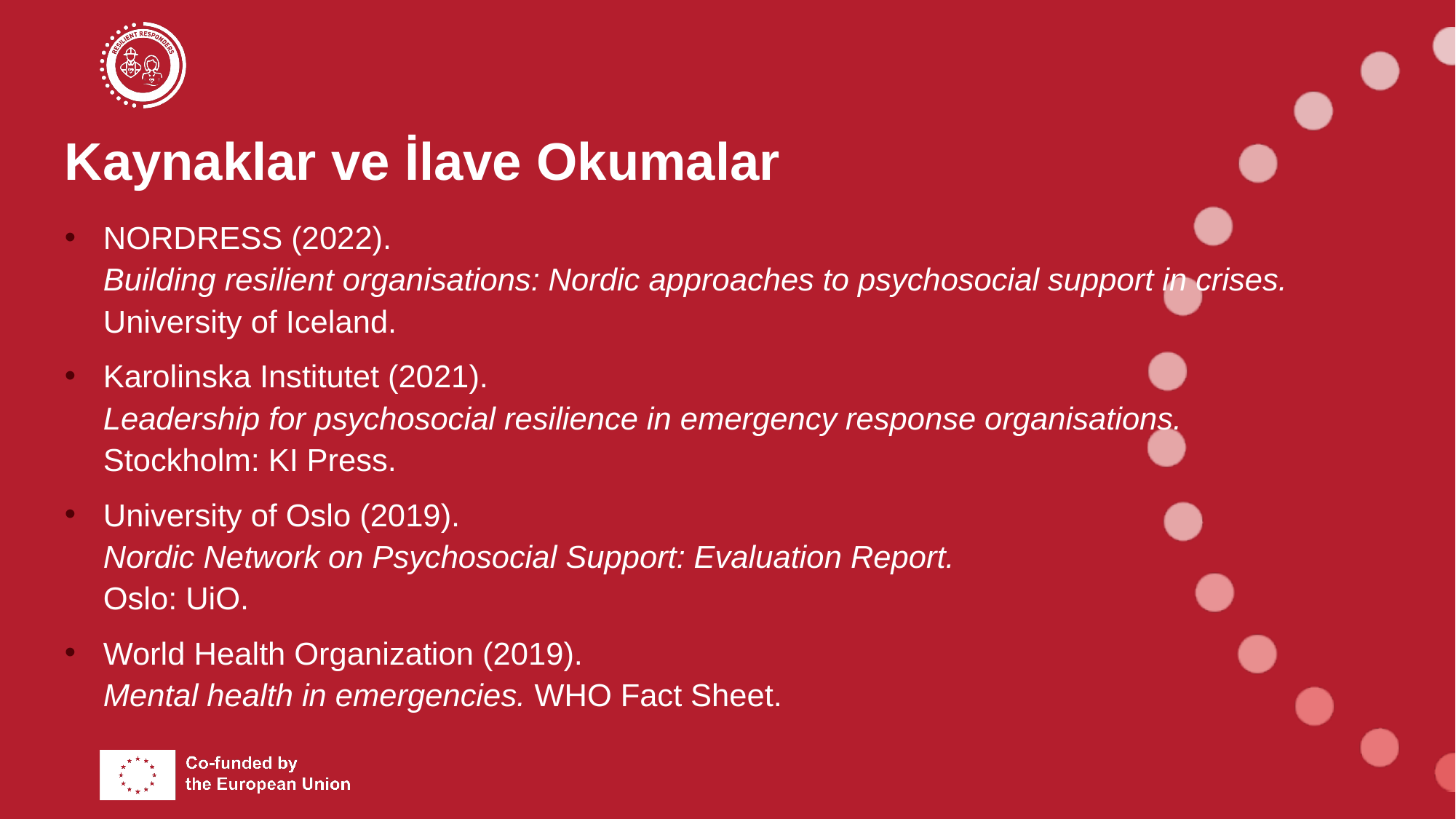

# Kaynaklar ve İlave Okumalar
NORDRESS (2022).
Building resilient organisations: Nordic approaches to psychosocial support in crises.
University of Iceland.
Karolinska Institutet (2021).
Leadership for psychosocial resilience in emergency response organisations.
Stockholm: KI Press.
University of Oslo (2019).
Nordic Network on Psychosocial Support: Evaluation Report.
Oslo: UiO.
World Health Organization (2019).
Mental health in emergencies. WHO Fact Sheet.